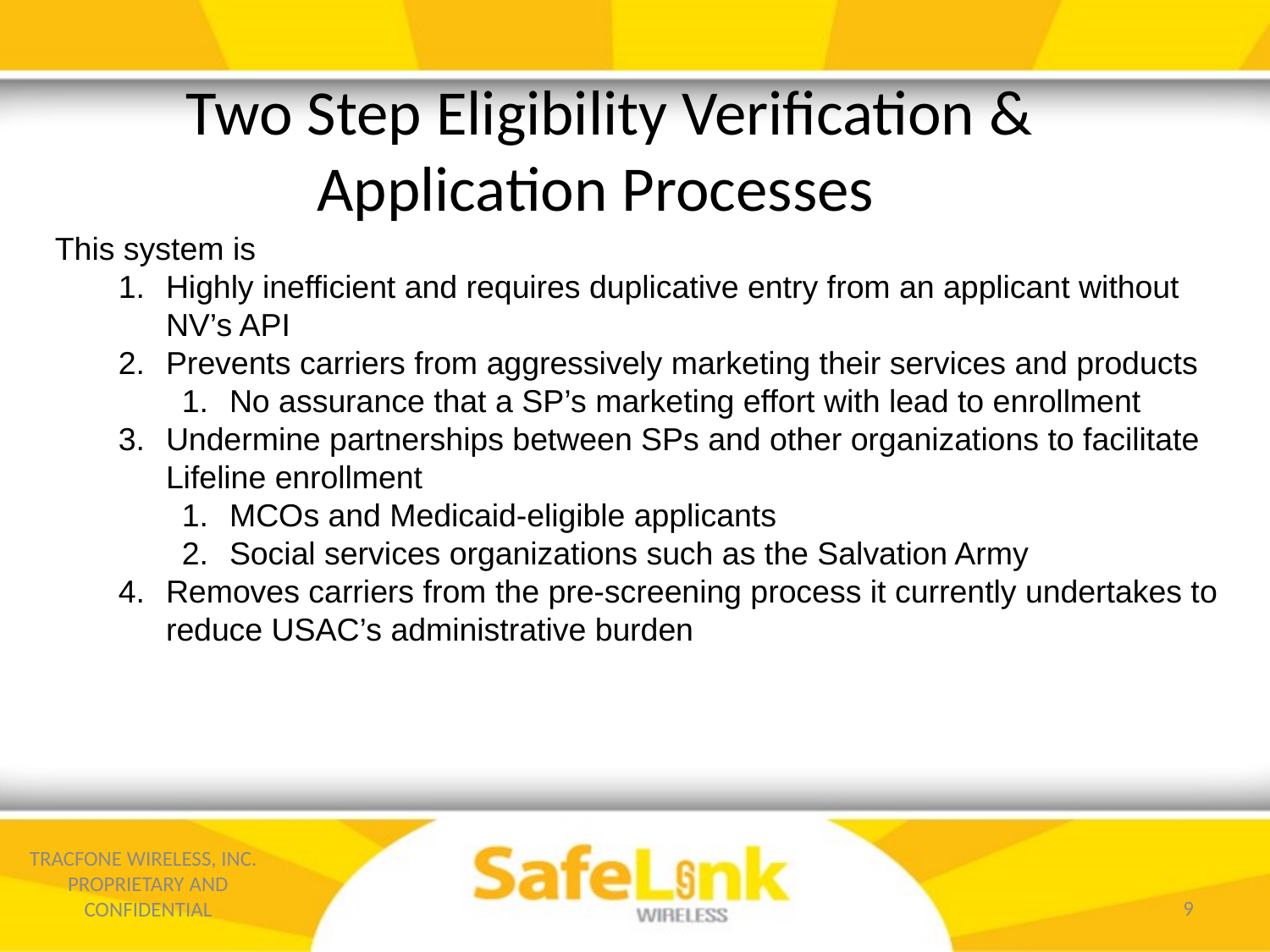

Two Step Eligibility Verification & Application Processes
This system is
Highly inefficient and requires duplicative entry from an applicant without NV’s API
Prevents carriers from aggressively marketing their services and products
No assurance that a SP’s marketing effort with lead to enrollment
Undermine partnerships between SPs and other organizations to facilitate Lifeline enrollment
MCOs and Medicaid-eligible applicants
Social services organizations such as the Salvation Army
Removes carriers from the pre-screening process it currently undertakes to reduce USAC’s administrative burden

TRACFONE WIRELESS, INC.   PROPRIETARY AND CONFIDENTIAL
9